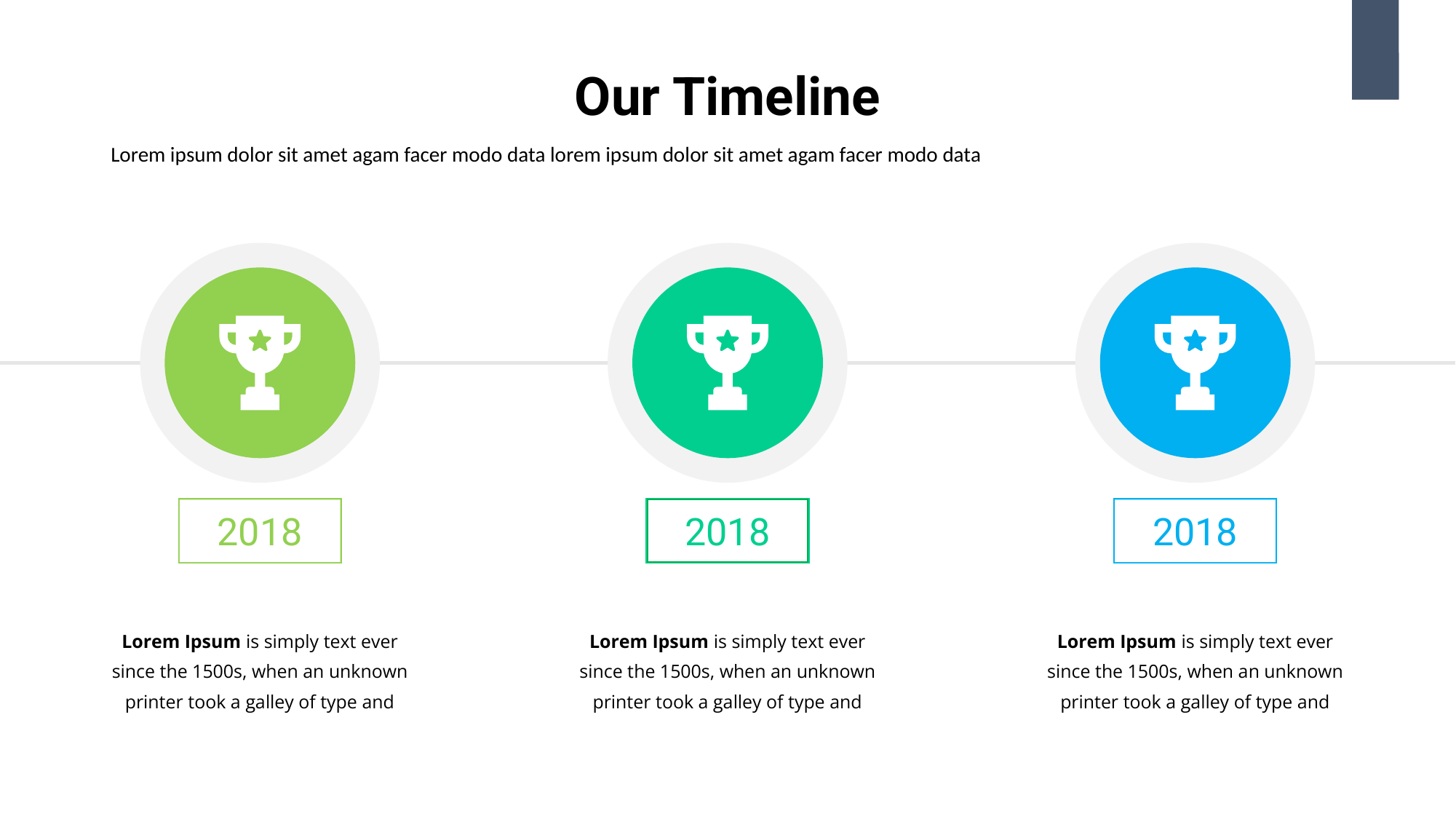

Our Timeline
15
Lorem ipsum dolor sit amet agam facer modo data lorem ipsum dolor sit amet agam facer modo data

2018
Lorem Ipsum is simply text ever since the 1500s, when an unknown printer took a galley of type and

2018
Lorem Ipsum is simply text ever since the 1500s, when an unknown printer took a galley of type and

2018
Lorem Ipsum is simply text ever since the 1500s, when an unknown printer took a galley of type and